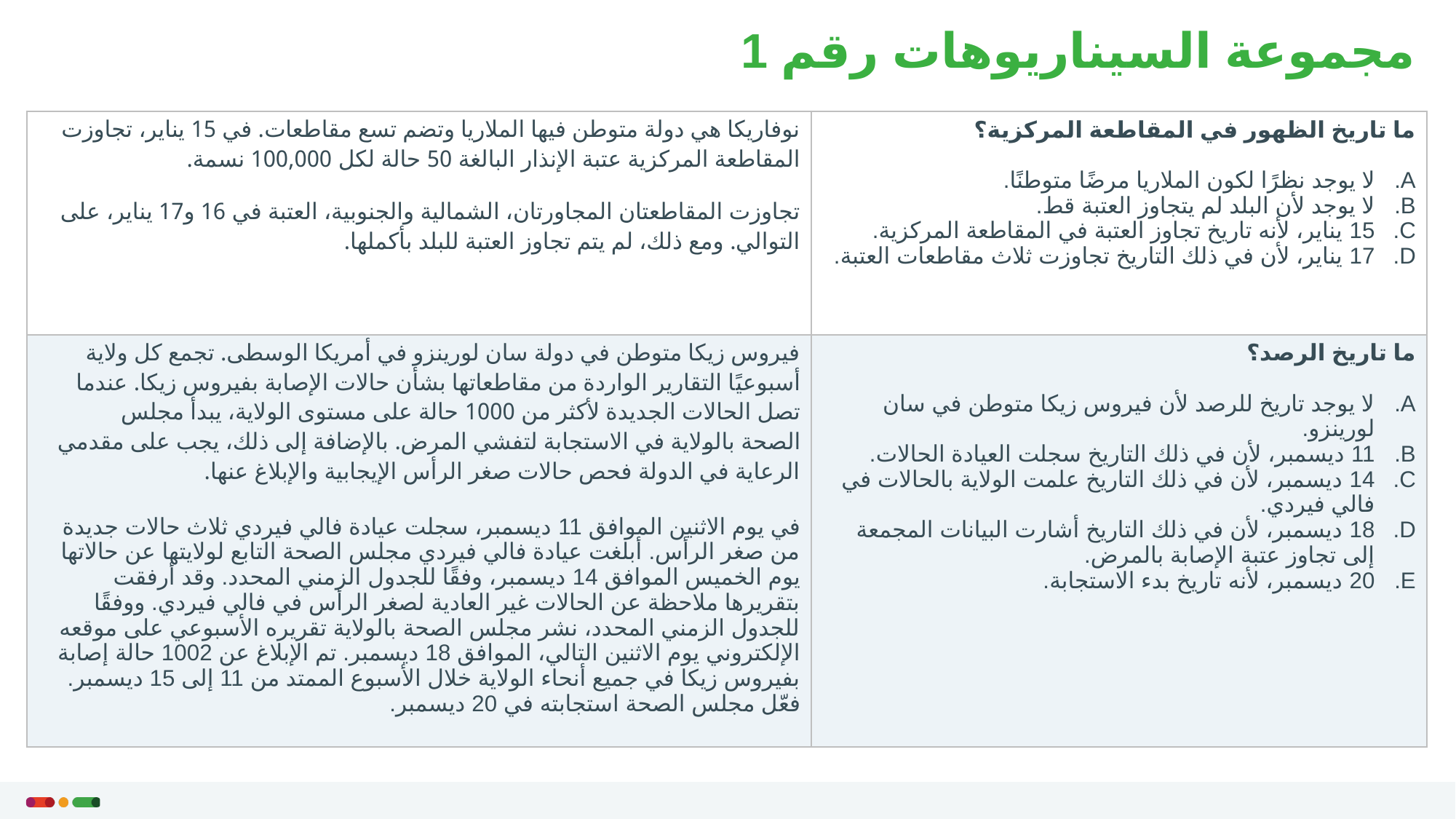

# مجموعة السيناريوهات رقم 1
| نوفاريكا هي دولة متوطن فيها الملاريا وتضم تسع مقاطعات. في 15 يناير، تجاوزت المقاطعة المركزية عتبة الإنذار البالغة 50 حالة لكل 100,000 نسمة. تجاوزت المقاطعتان المجاورتان، الشمالية والجنوبية، العتبة في 16 و17 يناير، على التوالي. ومع ذلك، لم يتم تجاوز العتبة للبلد بأكملها. | ما تاريخ الظهور في المقاطعة المركزية؟ لا يوجد نظرًا لكون الملاريا مرضًا متوطنًا. لا يوجد لأن البلد لم يتجاوز العتبة قط. 15 يناير، لأنه تاريخ تجاوز العتبة في المقاطعة المركزية. 17 يناير، لأن في ذلك التاريخ تجاوزت ثلاث مقاطعات العتبة. |
| --- | --- |
| فيروس زيكا متوطن في دولة سان لورينزو في أمريكا الوسطى. تجمع كل ولاية أسبوعيًا التقارير الواردة من مقاطعاتها بشأن حالات الإصابة بفيروس زيكا. عندما تصل الحالات الجديدة لأكثر من 1000 حالة على مستوى الولاية، يبدأ مجلس الصحة بالولاية في الاستجابة لتفشي المرض. بالإضافة إلى ذلك، يجب على مقدمي الرعاية في الدولة فحص حالات صغر الرأس الإيجابية والإبلاغ عنها.  في يوم الاثنين الموافق 11 ديسمبر، سجلت عيادة فالي فيردي ثلاث حالات جديدة من صغر الرأس. أبلغت عيادة فالي فيردي مجلس الصحة التابع لولايتها عن حالاتها يوم الخميس الموافق 14 ديسمبر، وفقًا للجدول الزمني المحدد. وقد أرفقت بتقريرها ملاحظة عن الحالات غير العادية لصغر الرأس في فالي فيردي. ووفقًا للجدول الزمني المحدد، نشر مجلس الصحة بالولاية تقريره الأسبوعي على موقعه الإلكتروني يوم الاثنين التالي، الموافق 18 ديسمبر. تم الإبلاغ عن 1002 حالة إصابة بفيروس زيكا في جميع أنحاء الولاية خلال الأسبوع الممتد من 11 إلى 15 ديسمبر. فعّل مجلس الصحة استجابته في 20 ديسمبر. | ما تاريخ الرصد؟ لا يوجد تاريخ للرصد لأن فيروس زيكا متوطن في سان لورينزو.  11 ديسمبر، لأن في ذلك التاريخ سجلت العيادة الحالات.  14 ديسمبر، لأن في ذلك التاريخ علمت الولاية بالحالات في فالي فيردي.  18 ديسمبر، لأن في ذلك التاريخ أشارت البيانات المجمعة إلى تجاوز عتبة الإصابة بالمرض. 20 ديسمبر، لأنه تاريخ بدء الاستجابة. |